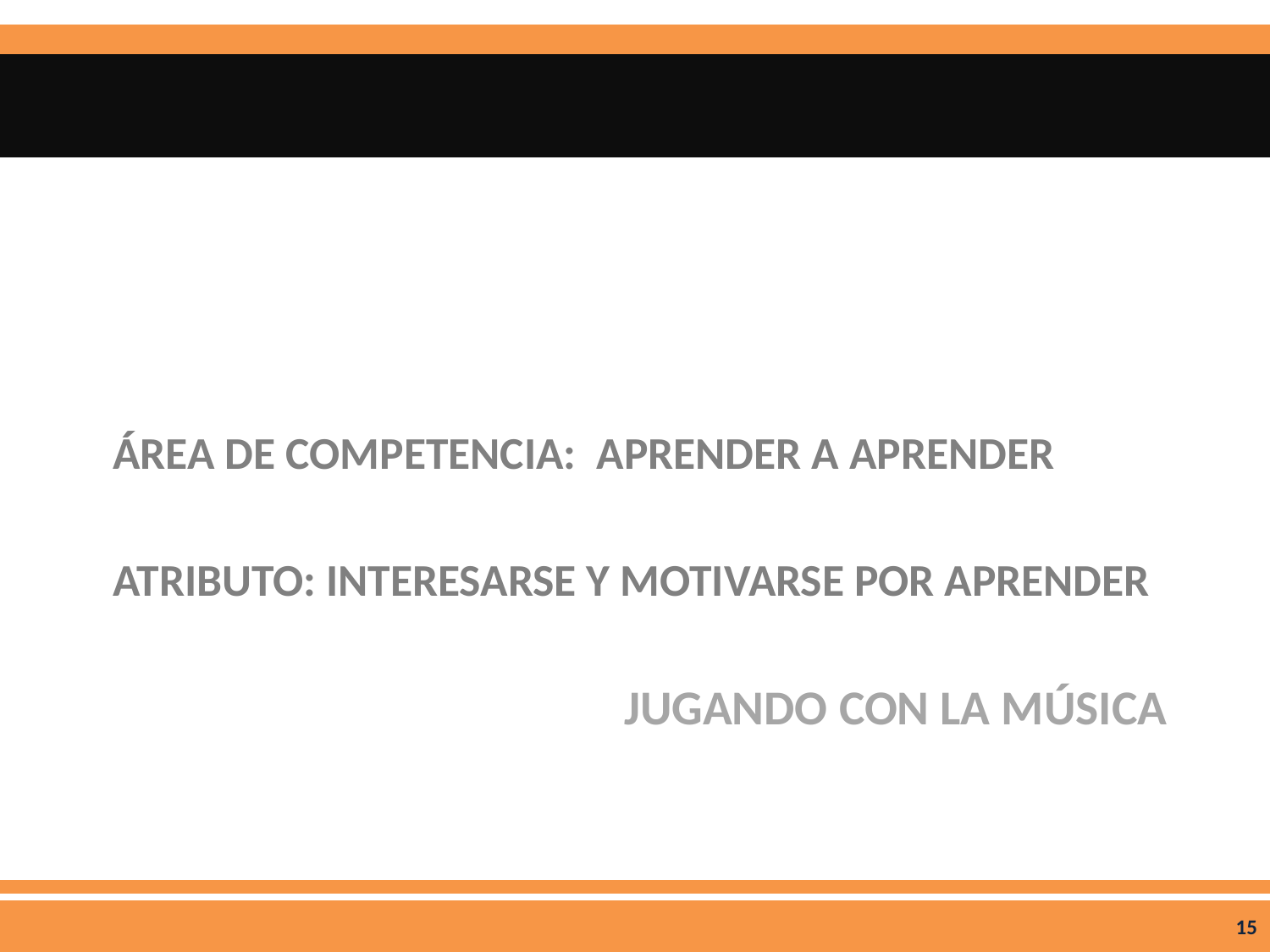

ÁREA DE COMPETENCIA:  Aprender a Aprender

ATRIBUTO: Interesarse y motivarse por aprender
# JUGANDO CON LA MÚSICA
15